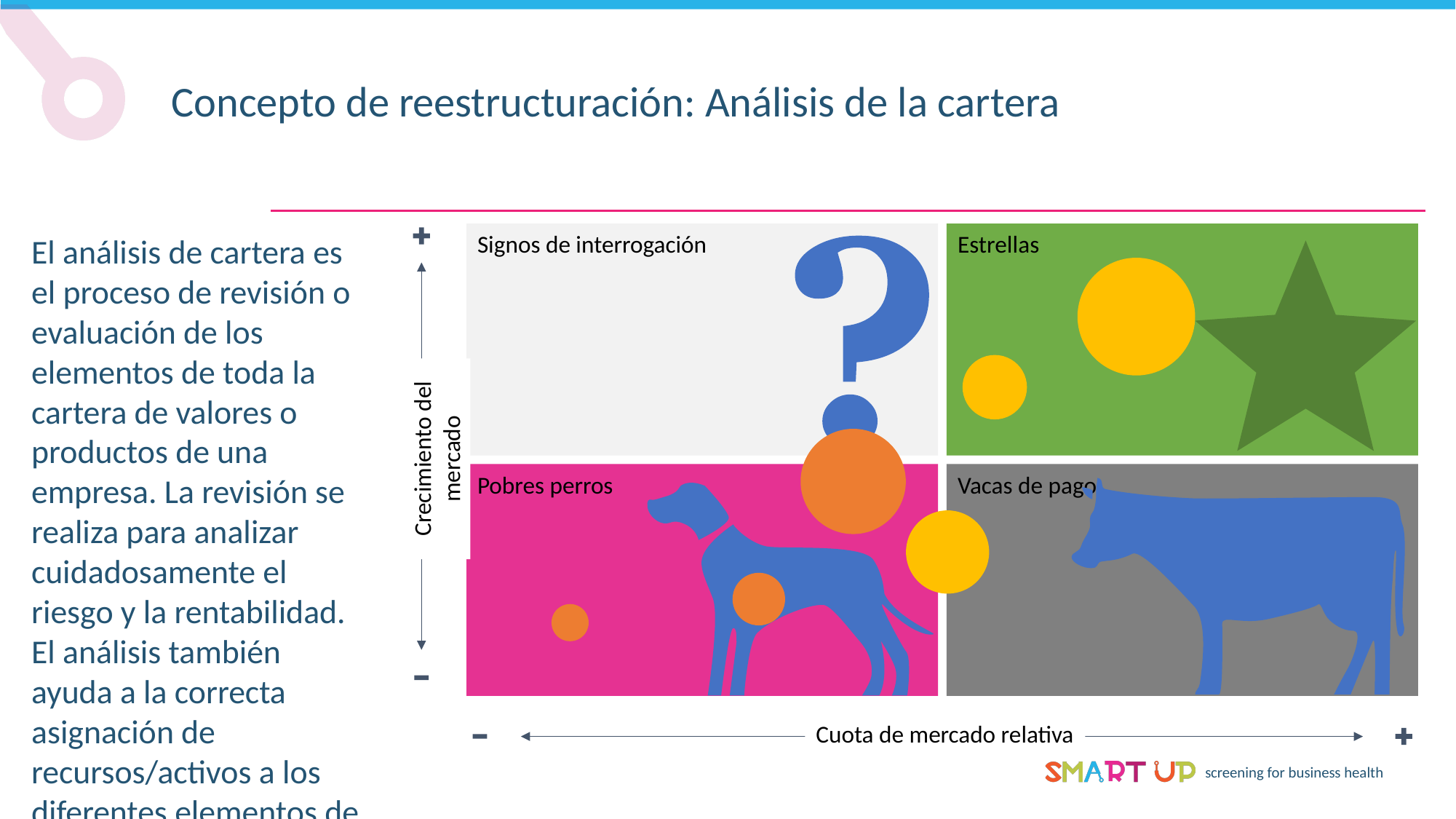

Concepto de reestructuración: Análisis de la cartera

### Chart

| Category |  |  |
|---|---|---|

Estrellas
Signos de interrogación

Crecimiento del mercado
Pobres perros
Vacas de pago

Cuota de mercado relativa

El análisis de cartera es el proceso de revisión o evaluación de los elementos de toda la cartera de valores o productos de una empresa. La revisión se realiza para analizar cuidadosamente el riesgo y la rentabilidad. El análisis también ayuda a la correcta asignación de recursos/activos a los diferentes elementos de la cartera.